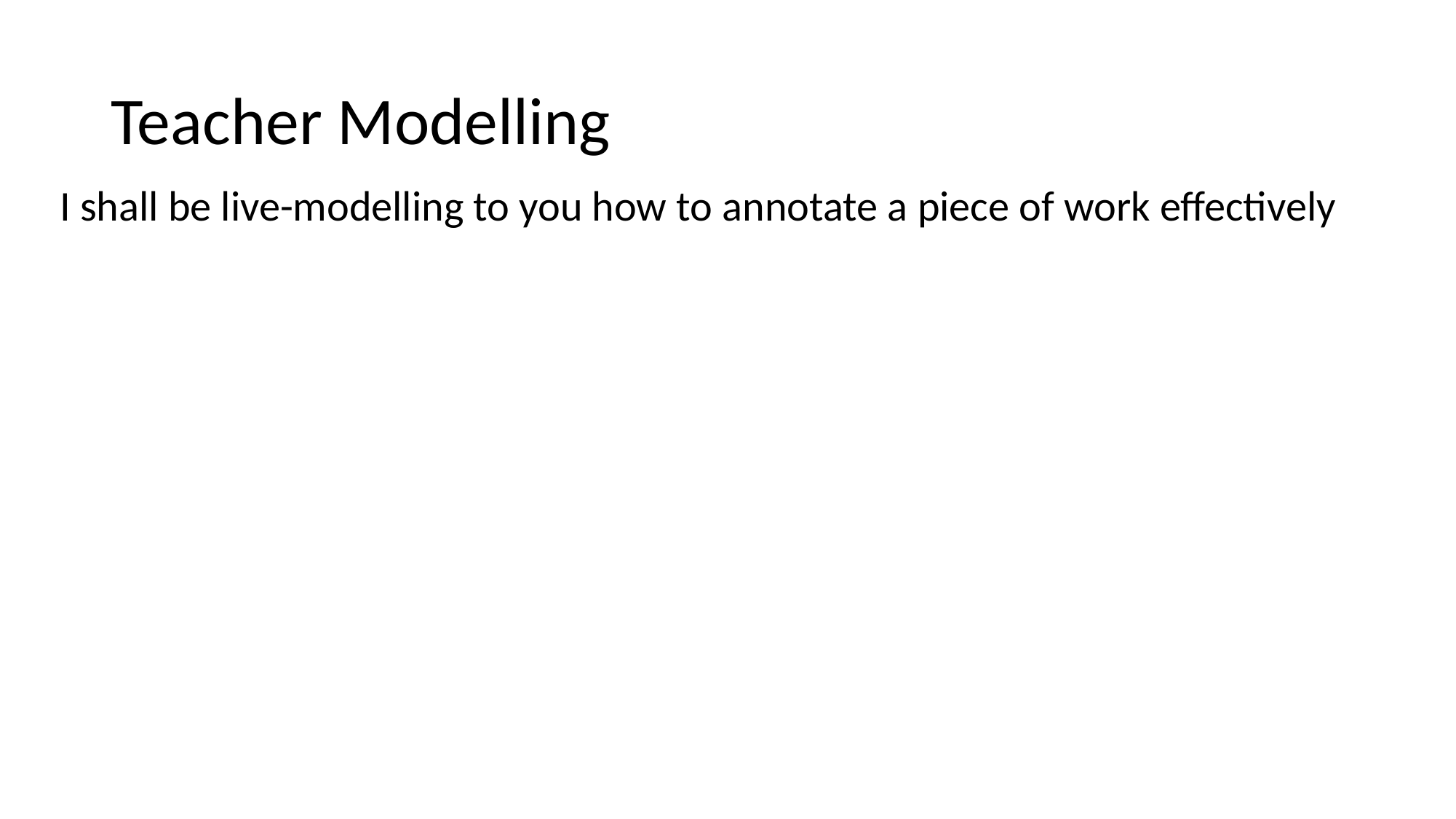

# Teacher Modelling
I shall be live-modelling to you how to annotate a piece of work effectively